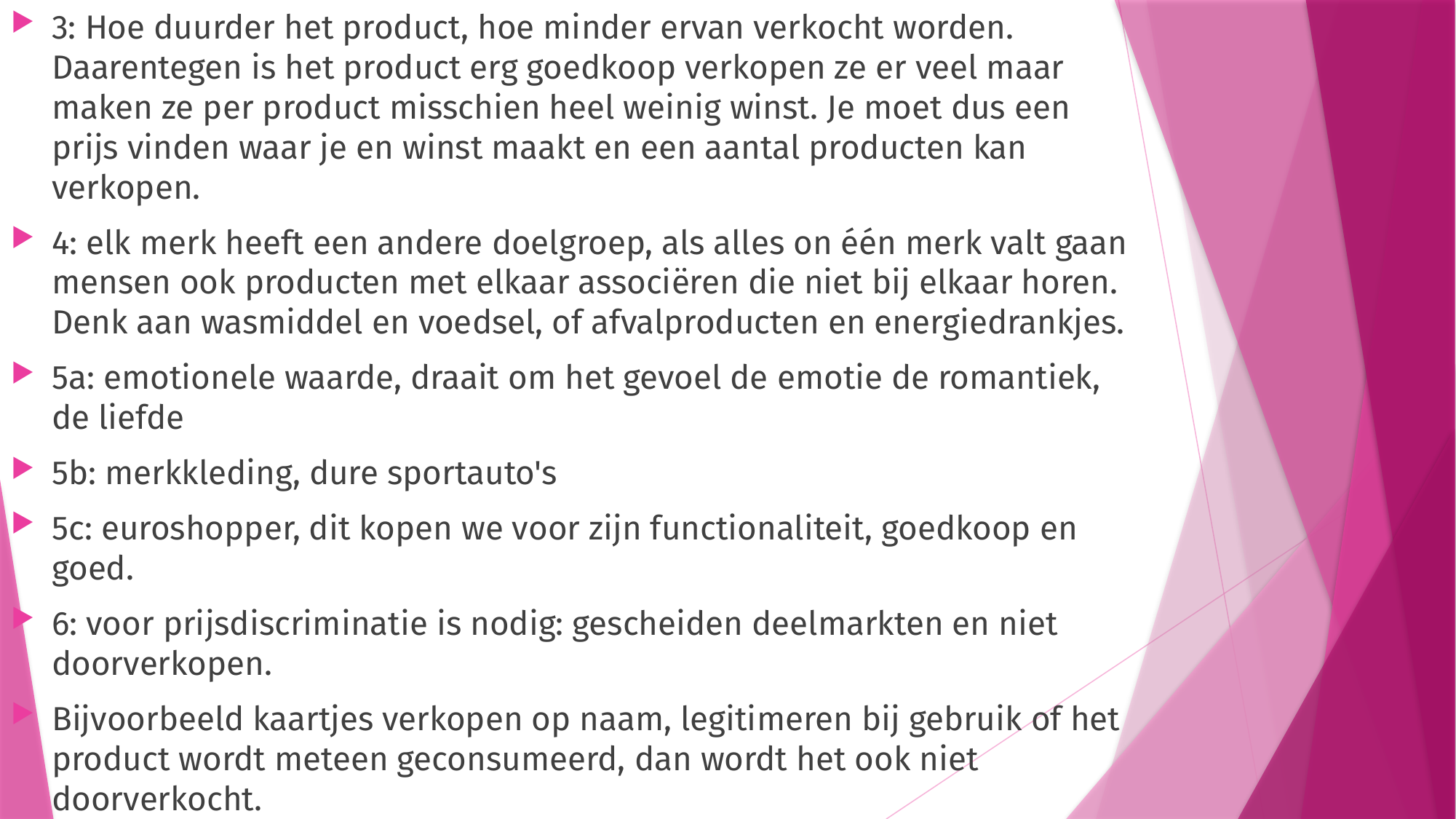

3: Hoe duurder het product, hoe minder ervan verkocht worden. Daarentegen is het product erg goedkoop verkopen ze er veel maar maken ze per product misschien heel weinig winst. Je moet dus een prijs vinden waar je en winst maakt en een aantal producten kan verkopen.
4: elk merk heeft een andere doelgroep, als alles on één merk valt gaan mensen ook producten met elkaar associëren die niet bij elkaar horen. Denk aan wasmiddel en voedsel, of afvalproducten en energiedrankjes.
5a: emotionele waarde, draait om het gevoel de emotie de romantiek, de liefde
5b: merkkleding, dure sportauto's
5c: euroshopper, dit kopen we voor zijn functionaliteit, goedkoop en goed.
6: voor prijsdiscriminatie is nodig: gescheiden deelmarkten en niet doorverkopen.
Bijvoorbeeld kaartjes verkopen op naam, legitimeren bij gebruik of het product wordt meteen geconsumeerd, dan wordt het ook niet doorverkocht.